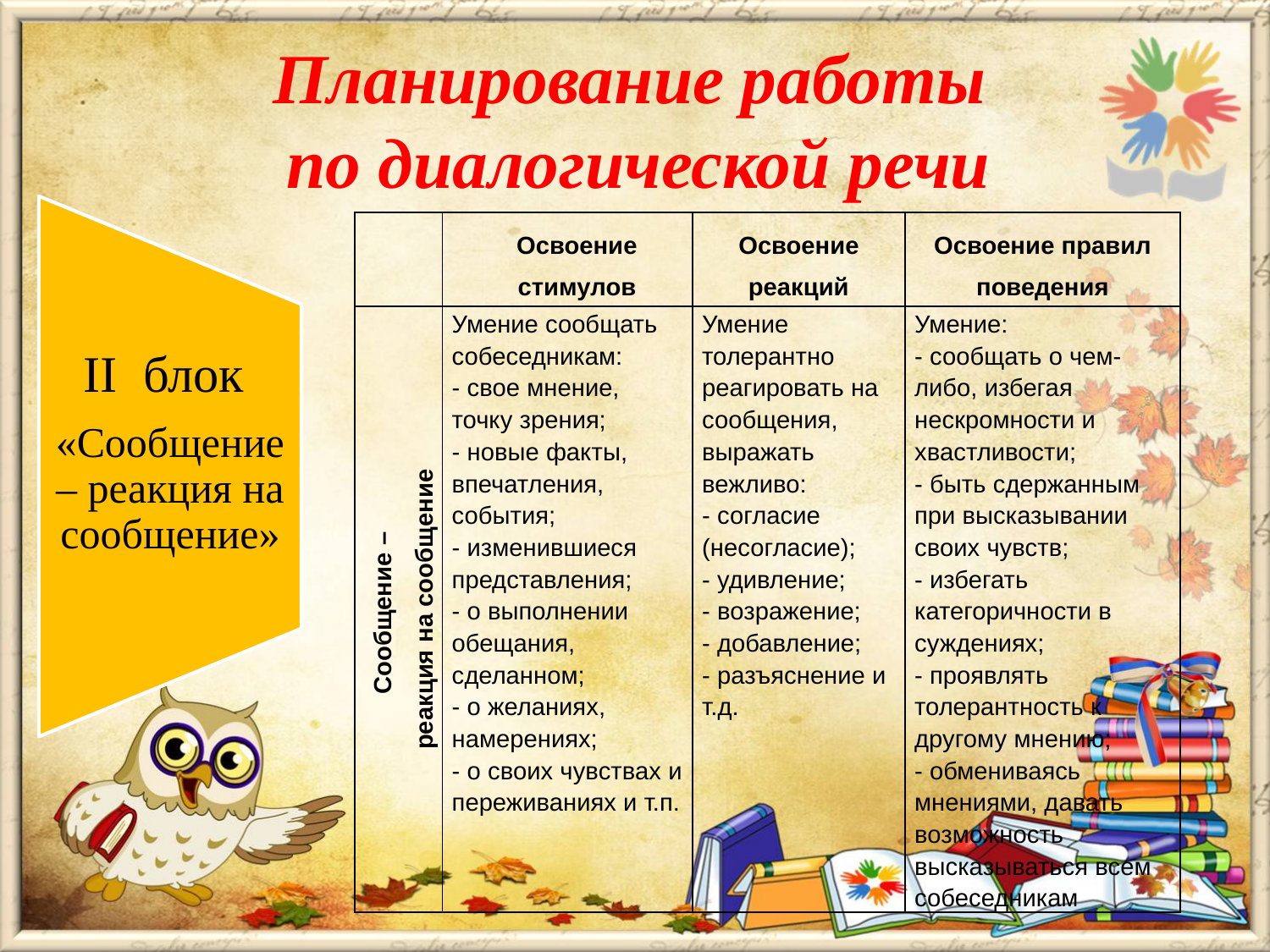

Планирование работы
по диалогической речи

II  блок
«Сообщение – реакция на сообщение»

|  | Освоение стимулов | Освоение реакций | Освоение правил поведения |
| --- | --- | --- | --- |
| Сообщение – реакция на сообщение | Умение сообщать собеседникам: - свое мнение, точку зрения; - новые факты, впечатления, события; - изменившиеся представления; - о выполнении обещания, сделанном; - о желаниях, намерениях; - о своих чувствах и переживаниях и т.п. | Умение толерантно реагировать на сообщения, выражать вежливо: - согласие (несогласие); - удивление; - возражение; - добавление; - разъяснение и т.д. | Умение: - сообщать о чем-либо, избегая нескромности и хвастливости; - быть сдержанным при высказывании своих чувств; - избегать категоричности в суждениях; - проявлять толерантность к другому мнению; - обмениваясь мнениями, давать возможность высказываться всем собеседникам |